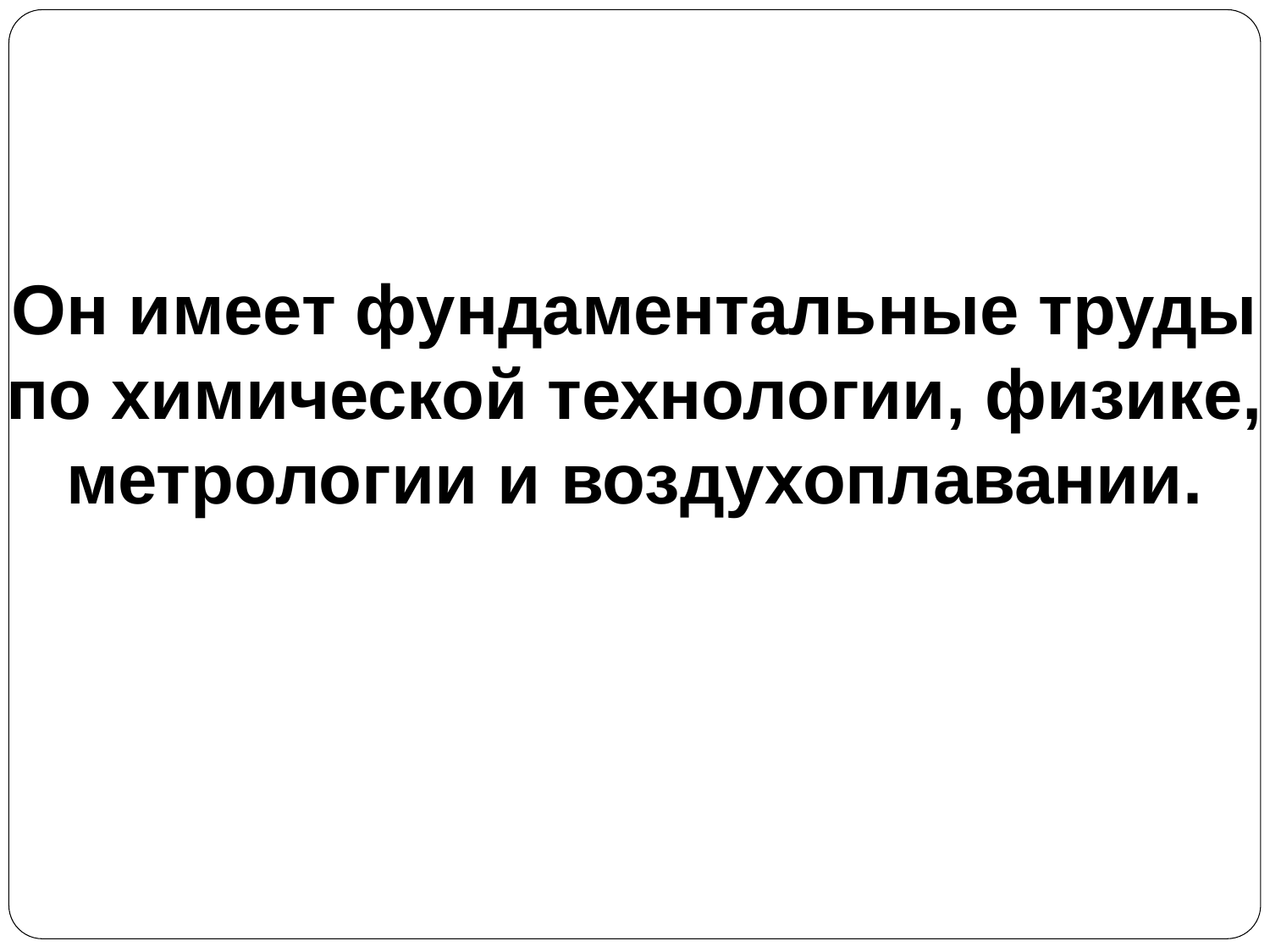

Он имеет фундаментальные труды
по химической технологии, физике,
метрологии и воздухоплавании.